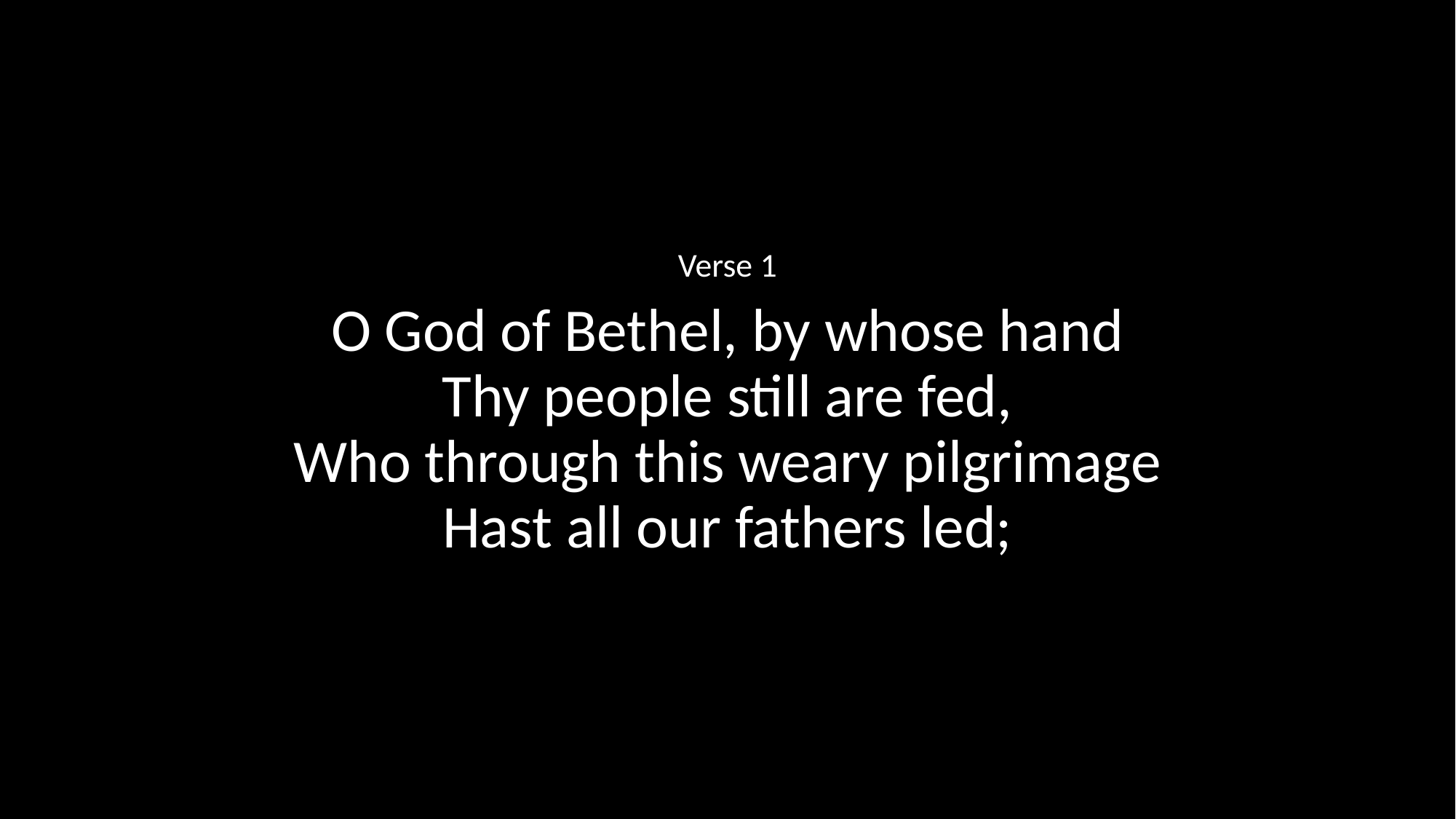

Verse 1
O God of Bethel, by whose hand
Thy people still are fed,
Who through this weary pilgrimage
Hast all our fathers led;